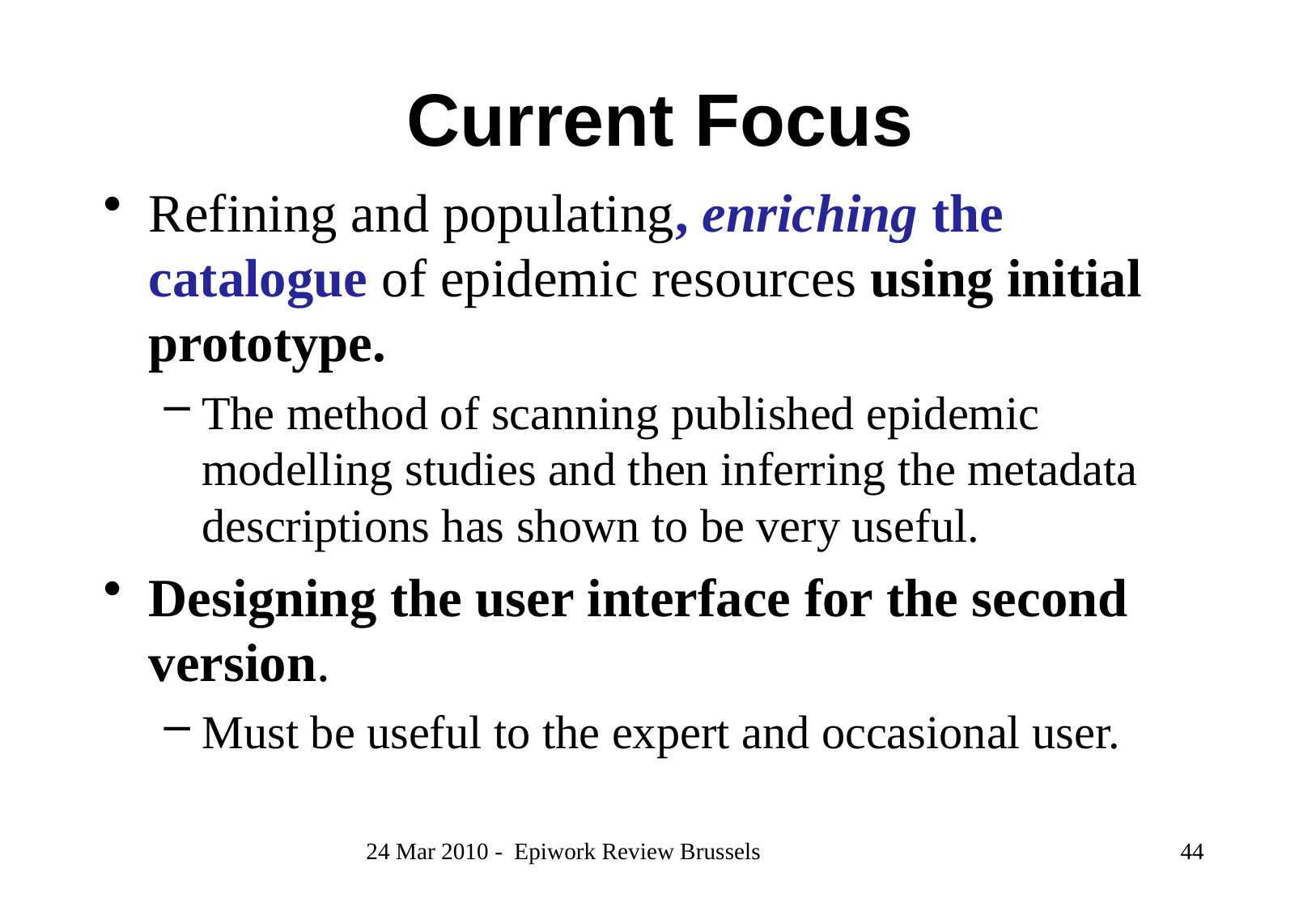

# Current Focus
Refining and populating, enriching the catalogue of epidemic resources using initial prototype.
The method of scanning published epidemic modelling studies and then inferring the metadata descriptions has shown to be very useful.
Designing the user interface for the second version.
Must be useful to the expert and occasional user.
24 Mar 2010 -  Epiwork Review Brussels
44